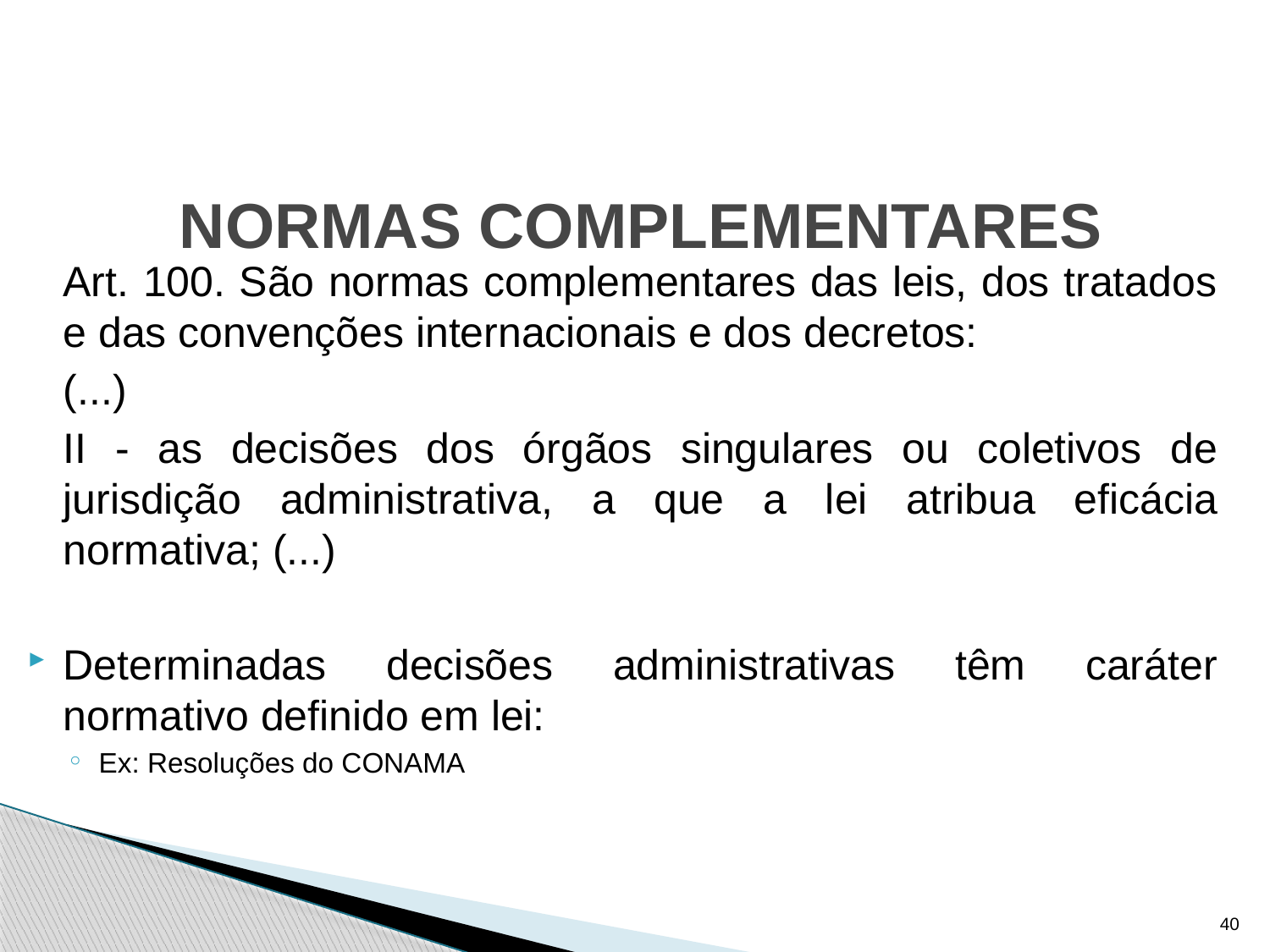

# NORMAS COMPLEMENTARES
	Art. 100. São normas complementares das leis, dos tratados e das convenções internacionais e dos decretos:
 	(...)
 	II - as decisões dos órgãos singulares ou coletivos de jurisdição administrativa, a que a lei atribua eficácia normativa; (...)

Determinadas decisões administrativas têm caráter normativo definido em lei:
Ex: Resoluções do CONAMA

40